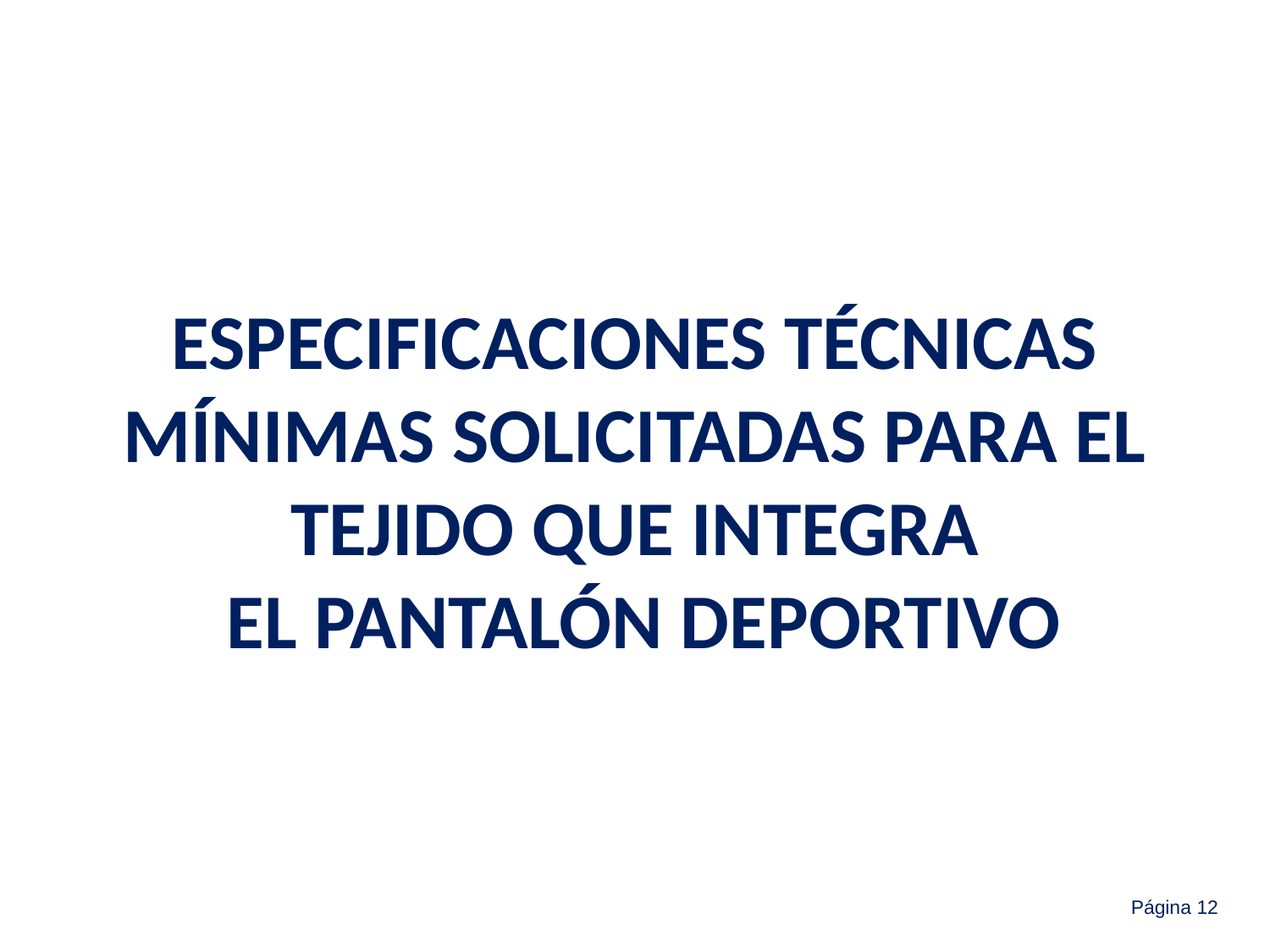

ESPECIFICACIONES TÉCNICAS MÍNIMAS SOLICITADAS PARA EL TEJIDO QUE INTEGRA
 EL PANTALÓN DEPORTIVO
Página 12